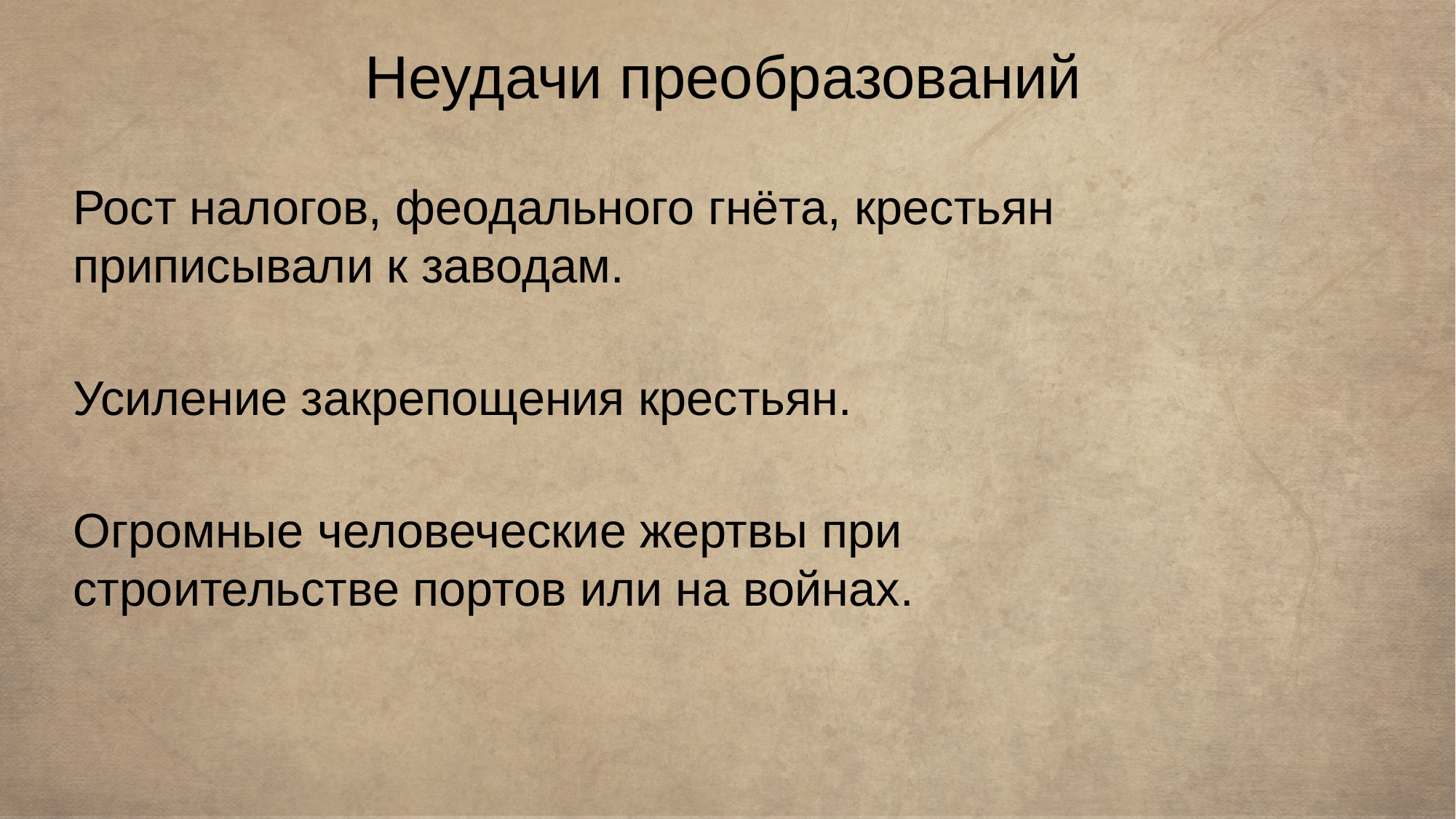

Неудачи преобразований
Рост налогов, феодального гнёта, крестьян приписывали к заводам.
Усиление закрепощения крестьян.
Огромные человеческие жертвы при строительстве портов или на войнах.